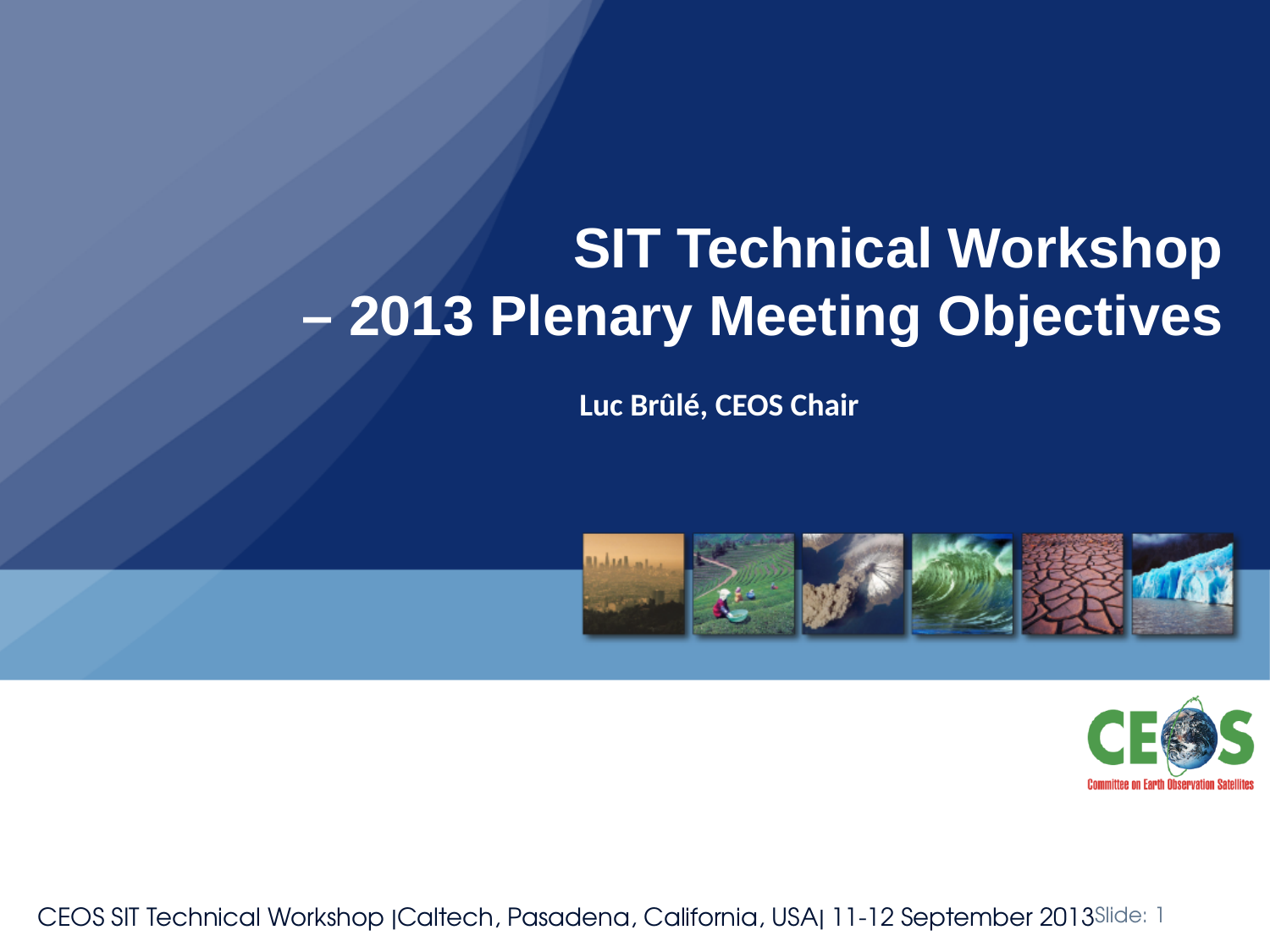

# SIT Technical Workshop – 2013 Plenary Meeting Objectives
Luc Brûlé, CEOS Chair